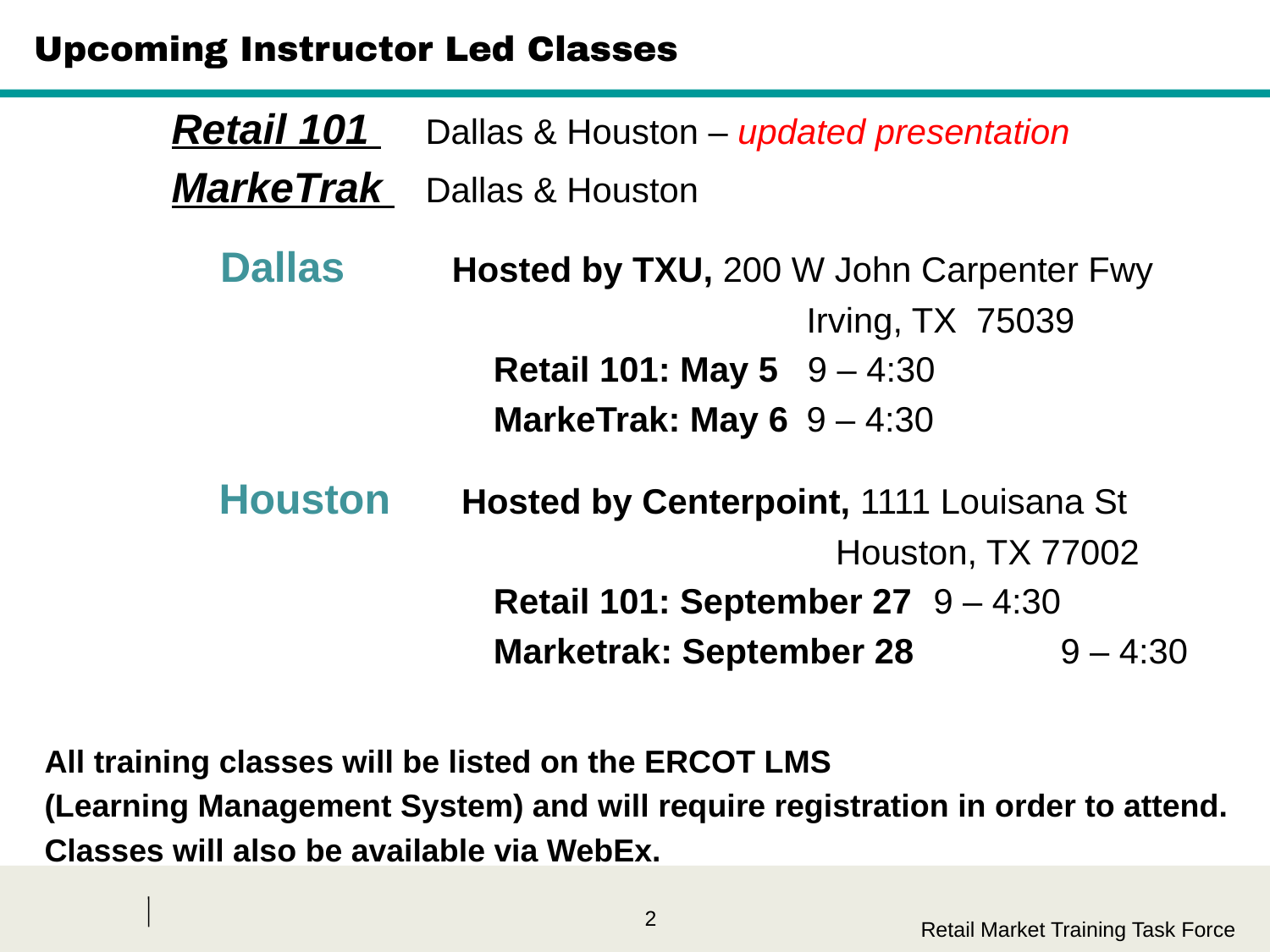

# Upcoming Instructor Led Classes
	Retail 101 	Dallas & Houston – updated presentation
	MarkeTrak    	Dallas & Houston

	     Dallas           Hosted by TXU, 200 W John Carpenter Fwy
						Irving, TX  75039
			       Retail 101: May 5   9 – 4:30
			       MarkeTrak: May 6	9 – 4:30

	    Houston      Hosted by Centerpoint, 1111 Louisana St
						   Houston, TX 77002
			       Retail 101: September 27  	9 – 4:30
			       Marketrak: September 28  	9 – 4:30

All training classes will be listed on the ERCOT LMS
(Learning Management System) and will require registration in order to attend.
Classes will also be available via WebEx.
Retail Market Training Task Force